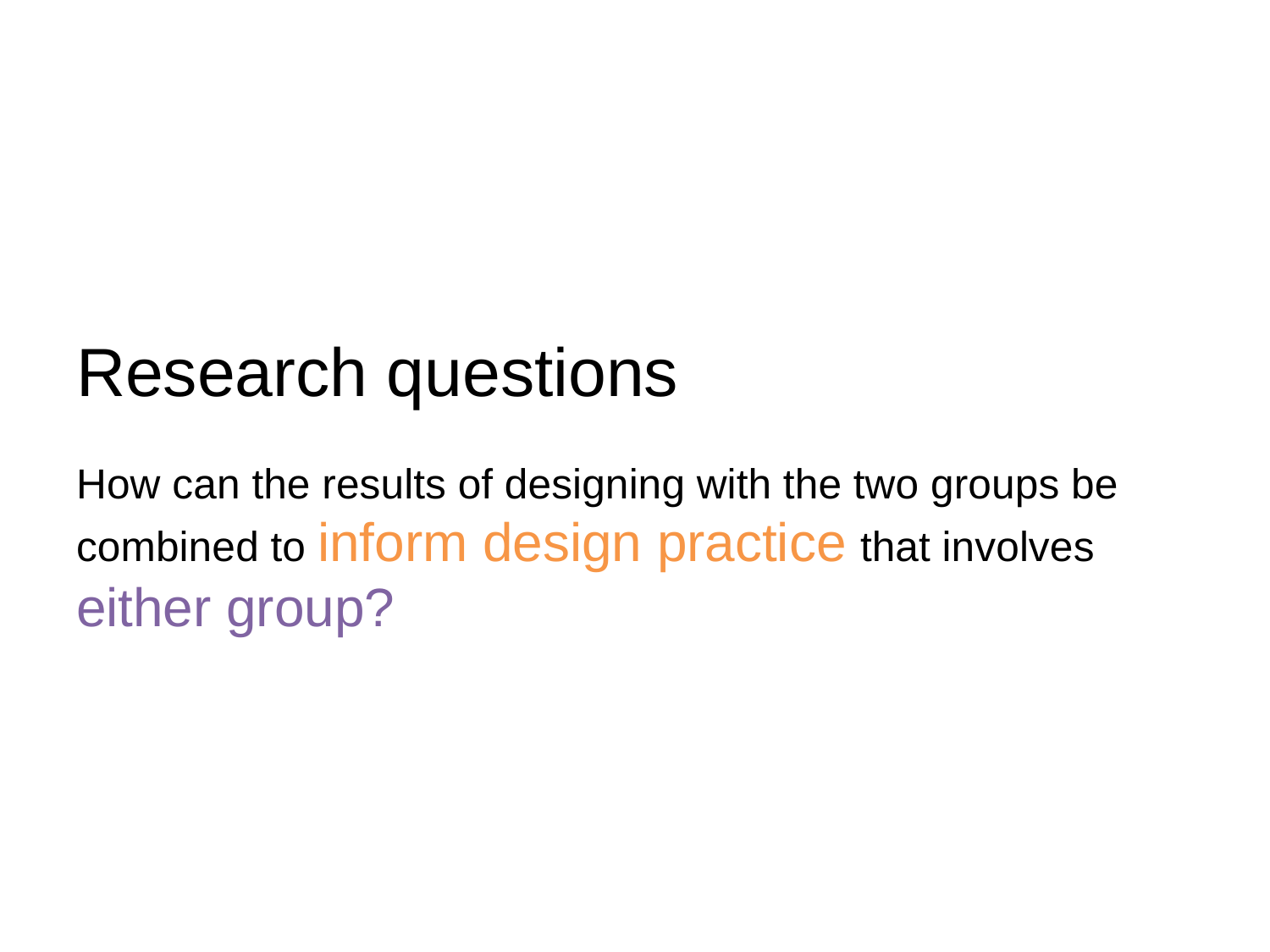

Research questions
How can the results of designing with the two groups be combined to inform design practice that involves either group?